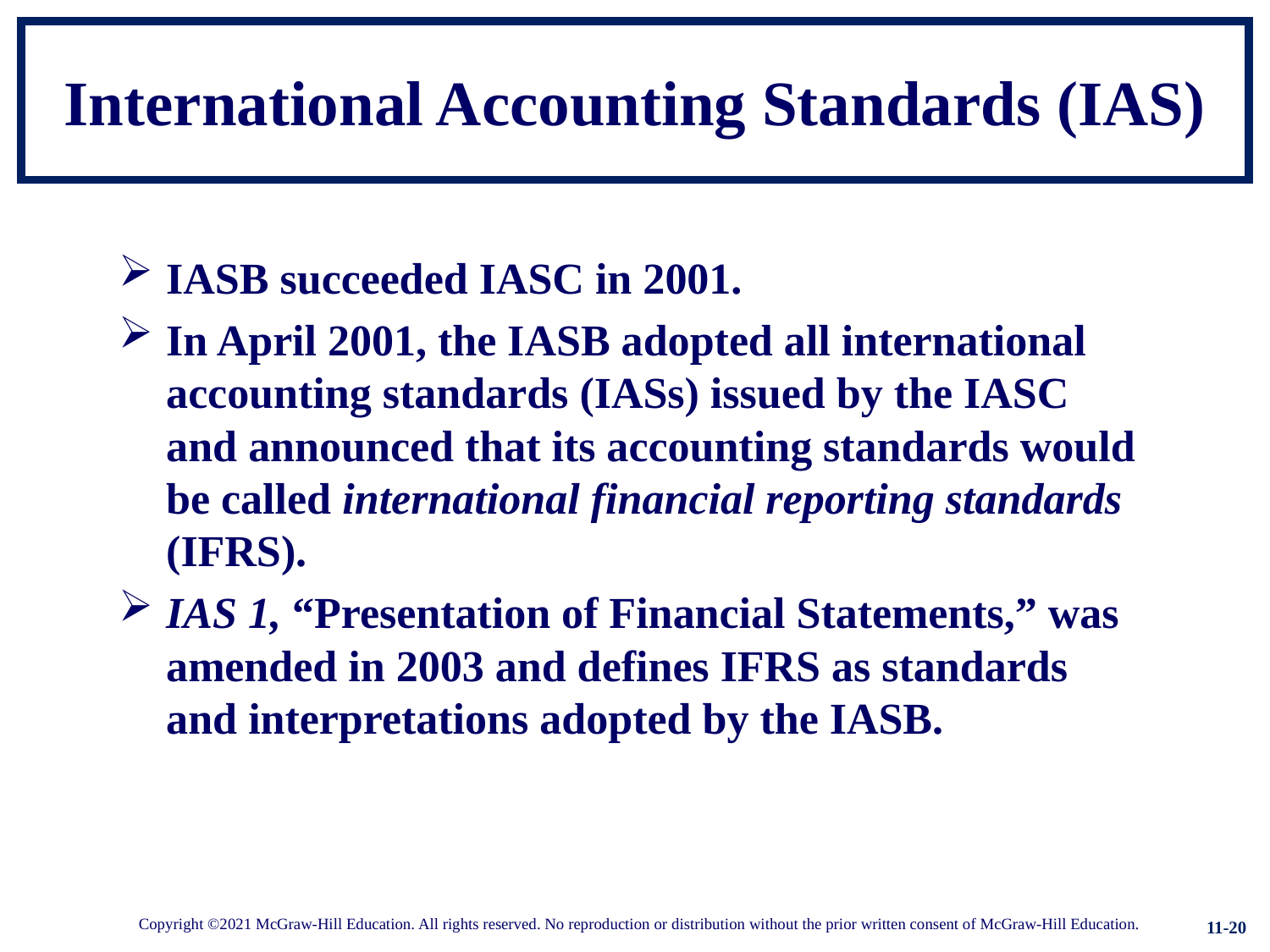

# International Accounting Standards (IAS)
IASB succeeded IASC in 2001.
In April 2001, the IASB adopted all international accounting standards (IASs) issued by the IASC and announced that its accounting standards would be called international financial reporting standards (IFRS).
IAS 1, “Presentation of Financial Statements,” was amended in 2003 and defines IFRS as standards and interpretations adopted by the IASB.
11-20
Copyright ©2021 McGraw-Hill Education. All rights reserved. No reproduction or distribution without the prior written consent of McGraw-Hill Education.